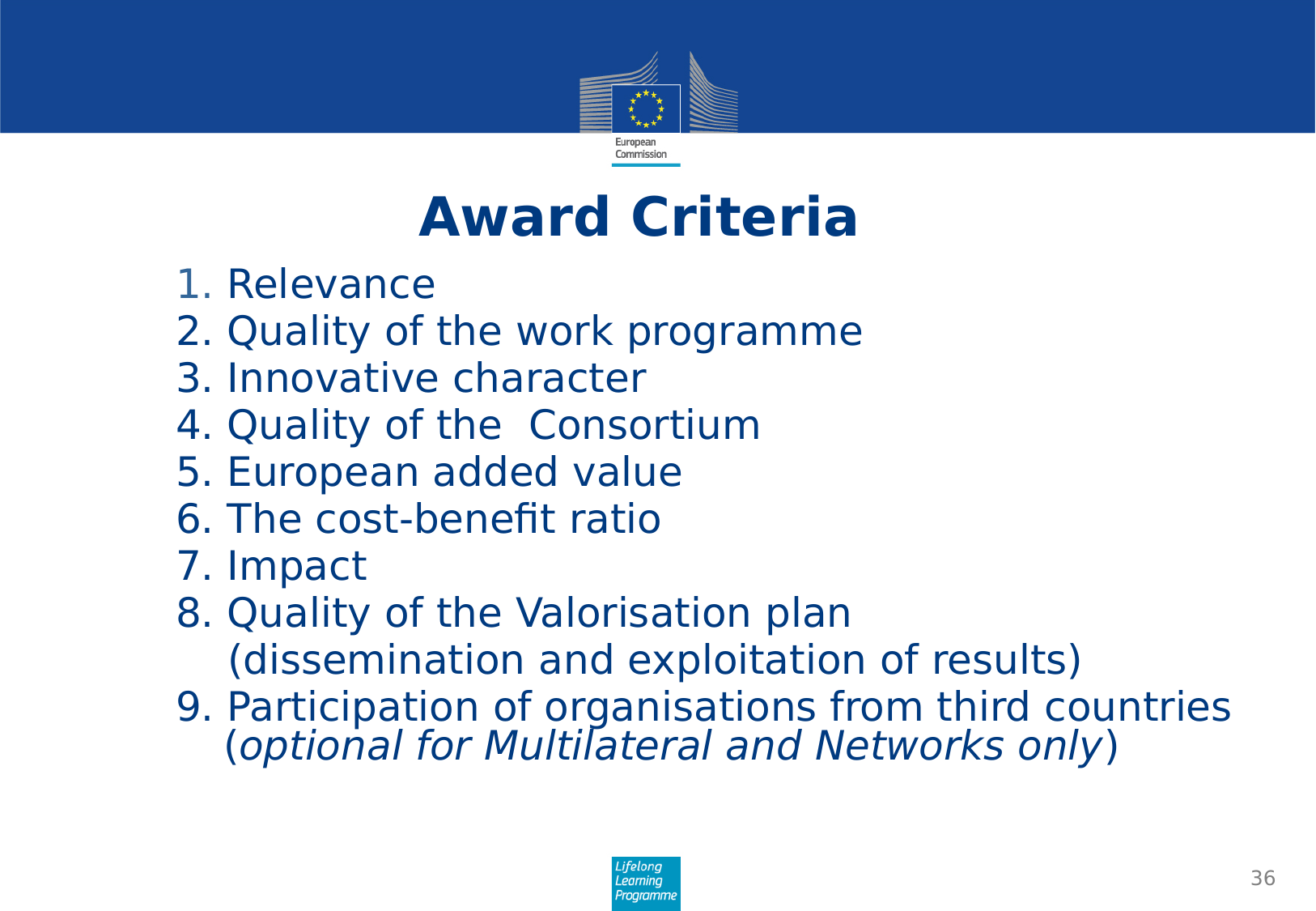

# Award Criteria
1. Relevance
2. Quality of the work programme
3. Innovative character
4. Quality of the  Consortium
5. European added value
6. The cost-benefit ratio
7. Impact
8. Quality of the Valorisation plan
    (dissemination and exploitation of results)
9. Participation of organisations from third countries (optional for Multilateral and Networks only)

36